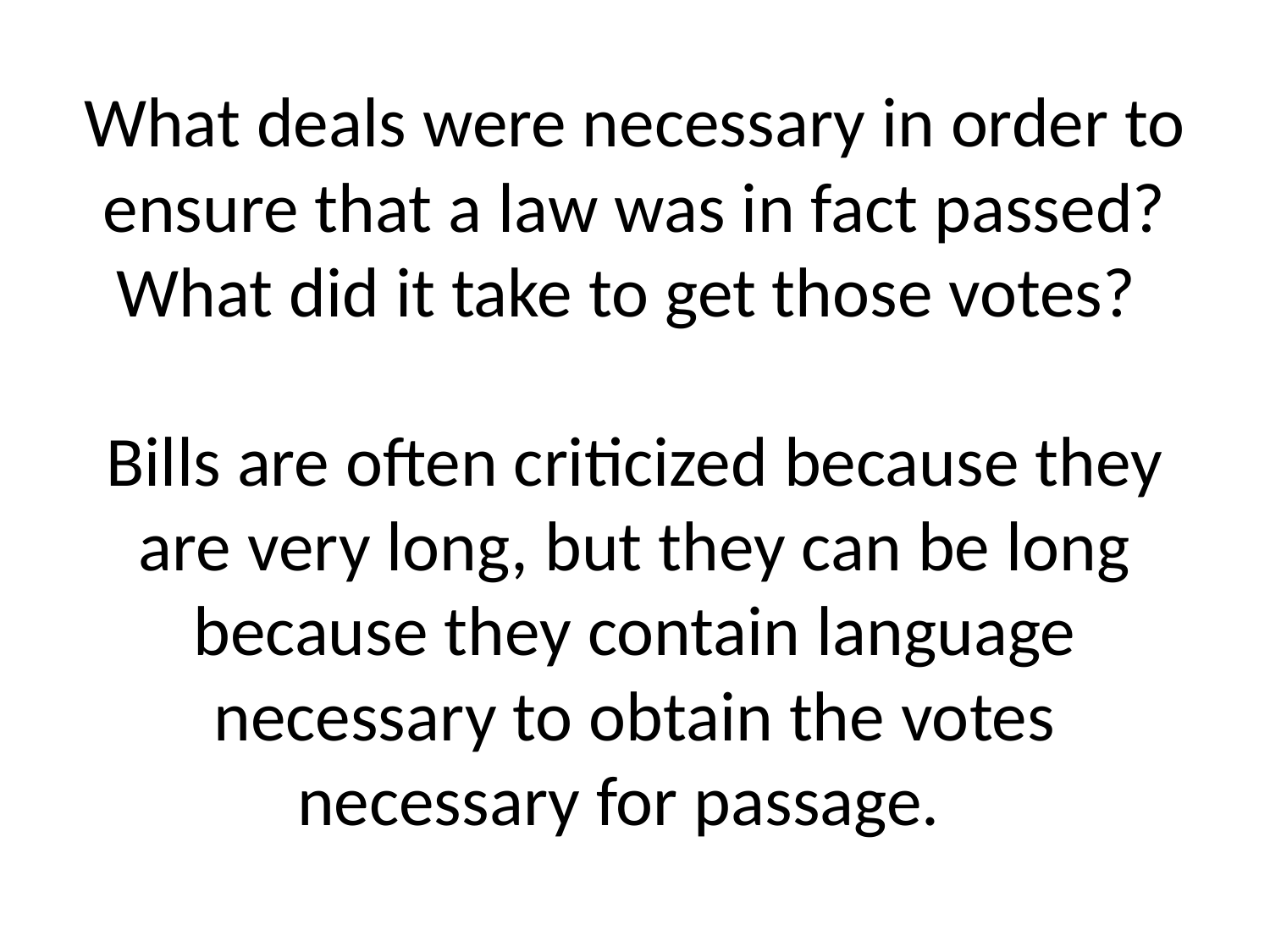

# What deals were necessary in order to ensure that a law was in fact passed? What did it take to get those votes? Bills are often criticized because they are very long, but they can be long because they contain language necessary to obtain the votes necessary for passage.